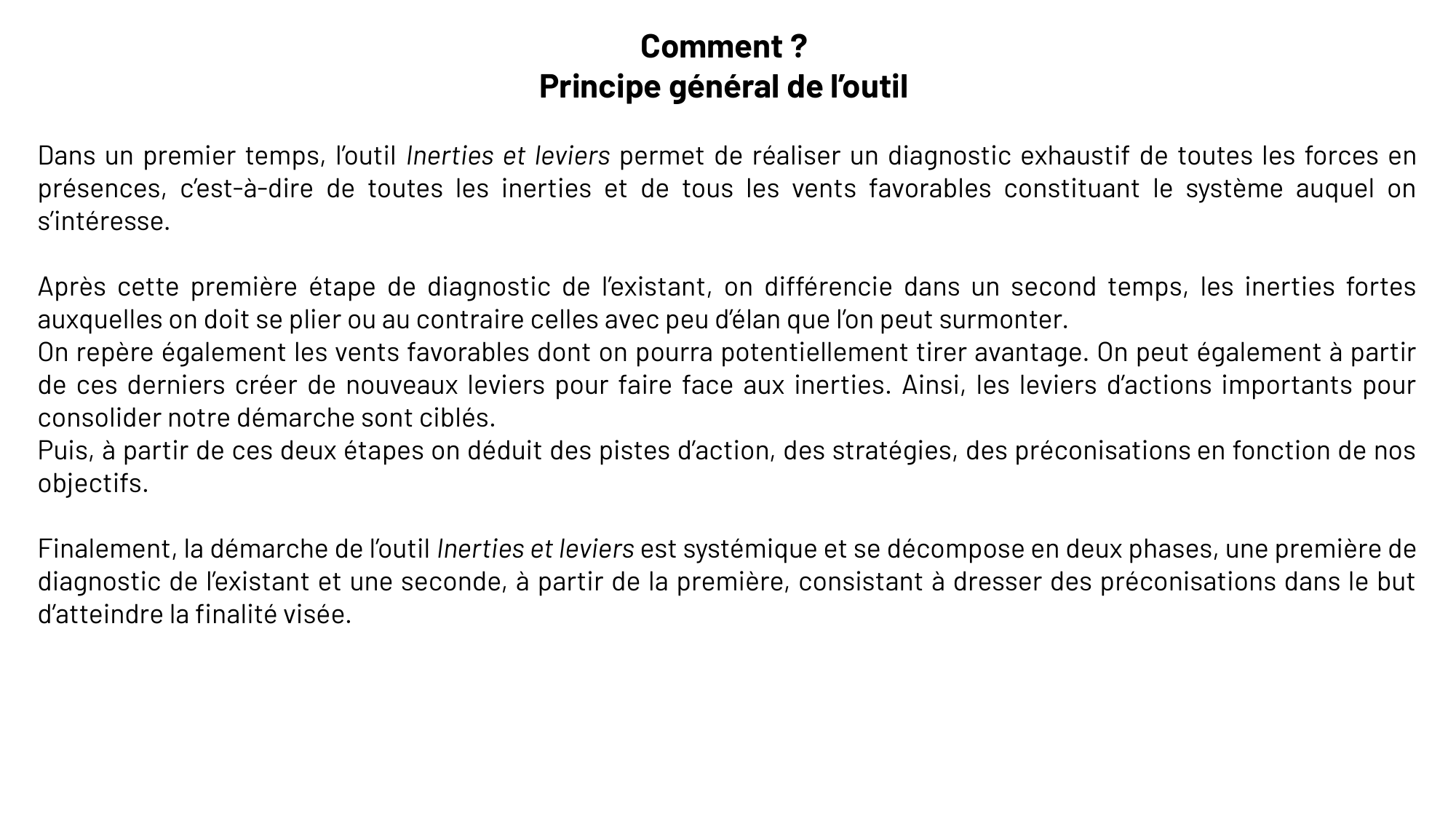

Comment ?
Principe général de l’outil

Dans un premier temps, l’outil Inerties et leviers permet de réaliser un diagnostic exhaustif de toutes les forces en présences, c’est-à-dire de toutes les inerties et de tous les vents favorables constituant le système auquel on s’intéresse.

Après cette première étape de diagnostic de l’existant, on différencie dans un second temps, les inerties fortes auxquelles on doit se plier ou au contraire celles avec peu d’élan que l’on peut surmonter.
On repère également les vents favorables dont on pourra potentiellement tirer avantage. On peut également à partir de ces derniers créer de nouveaux leviers pour faire face aux inerties. Ainsi, les leviers d’actions importants pour consolider notre démarche sont ciblés.
Puis, à partir de ces deux étapes on déduit des pistes d’action, des stratégies, des préconisations en fonction de nos objectifs.

Finalement, la démarche de l’outil Inerties et leviers est systémique et se décompose en deux phases, une première de diagnostic de l’existant et une seconde, à partir de la première, consistant à dresser des préconisations dans le but d’atteindre la finalité visée.